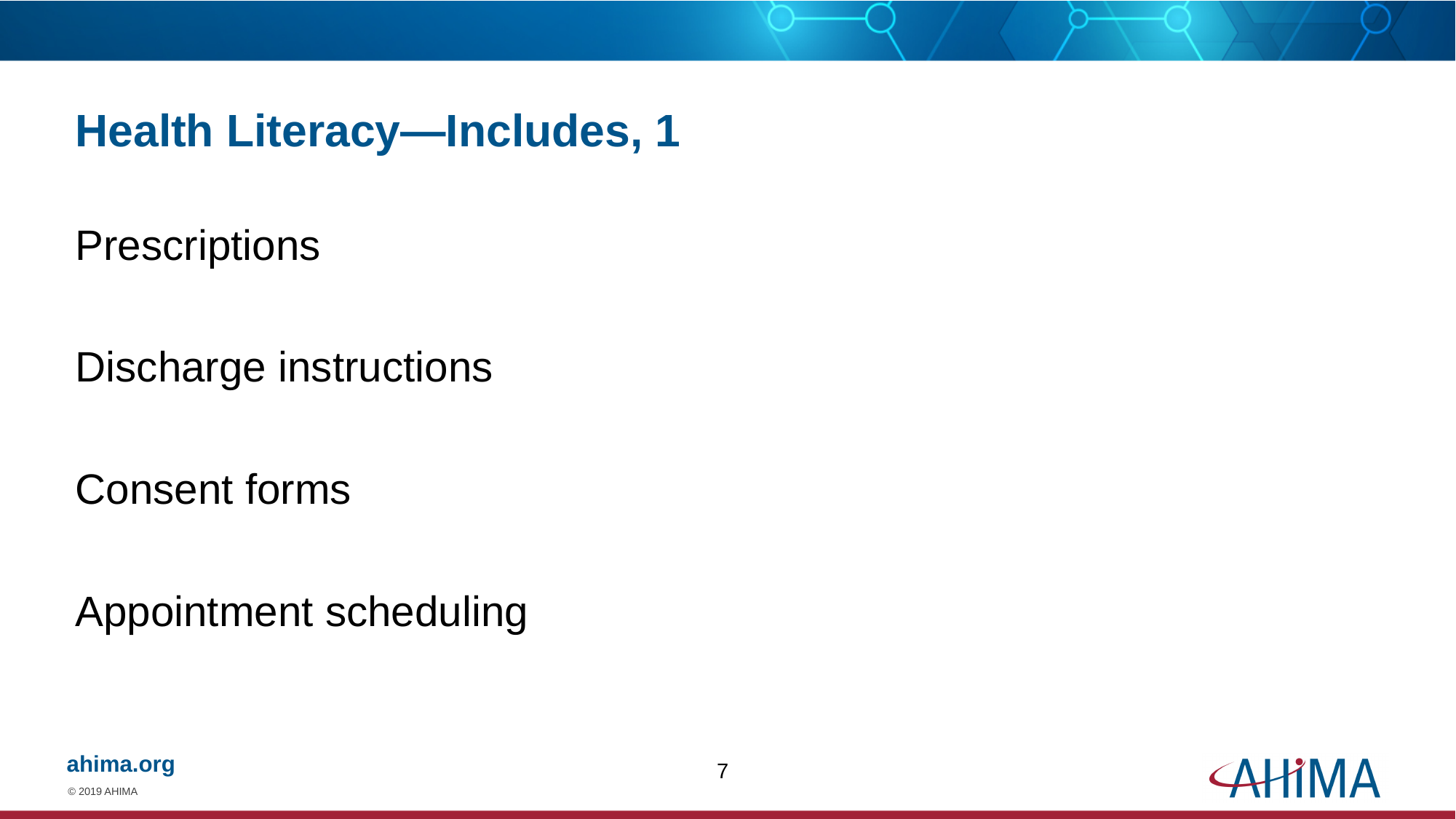

# Health Literacy—Includes, 1
Prescriptions

Discharge instructions

Consent forms

Appointment scheduling